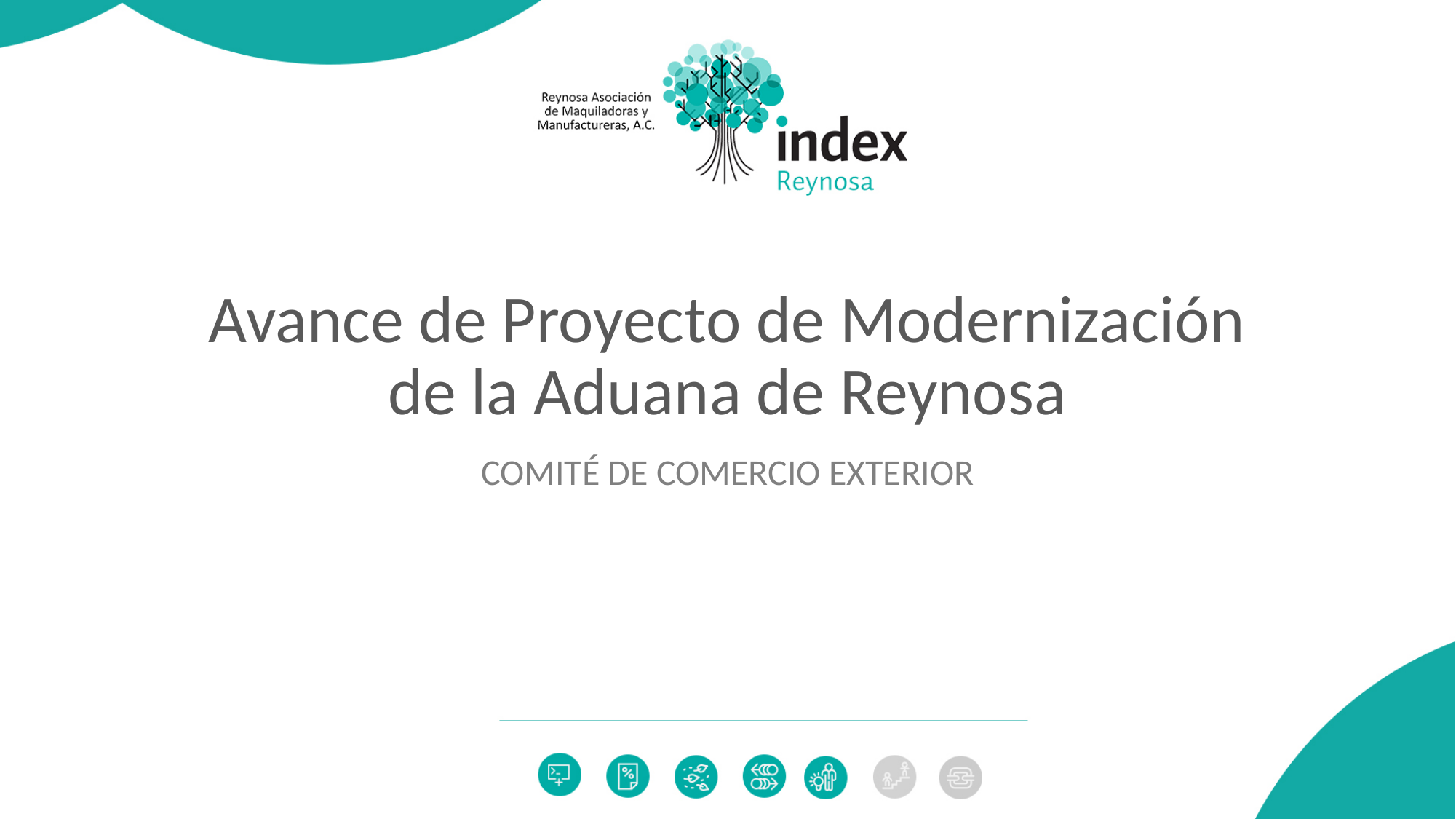

# Avance de Proyecto de Modernización de la Aduana de Reynosa
COMITÉ DE COMERCIO EXTERIOR